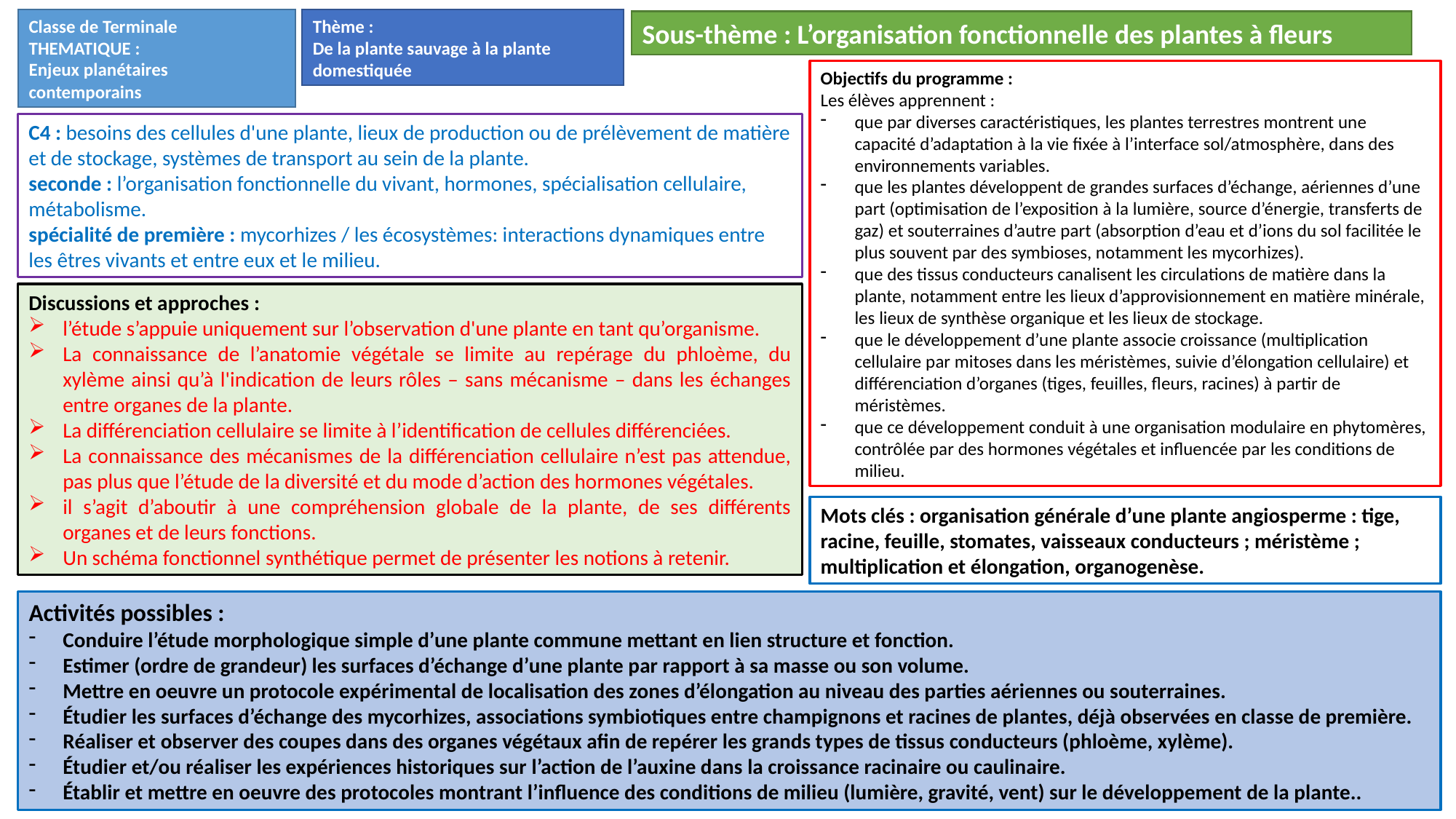

Classe de Terminale
THEMATIQUE :
Enjeux planétaires contemporains
Thème :
De la plante sauvage à la plante domestiquée
Sous-thème : L’organisation fonctionnelle des plantes à fleurs
Objectifs du programme :
Les élèves apprennent :
que par diverses caractéristiques, les plantes terrestres montrent une capacité d’adaptation à la vie fixée à l’interface sol/atmosphère, dans des environnements variables.
que les plantes développent de grandes surfaces d’échange, aériennes d’une part (optimisation de l’exposition à la lumière, source d’énergie, transferts de gaz) et souterraines d’autre part (absorption d’eau et d’ions du sol facilitée le plus souvent par des symbioses, notamment les mycorhizes).
que des tissus conducteurs canalisent les circulations de matière dans la plante, notamment entre les lieux d’approvisionnement en matière minérale, les lieux de synthèse organique et les lieux de stockage.
que le développement d’une plante associe croissance (multiplication cellulaire par mitoses dans les méristèmes, suivie d’élongation cellulaire) et différenciation d’organes (tiges, feuilles, fleurs, racines) à partir de méristèmes.
que ce développement conduit à une organisation modulaire en phytomères, contrôlée par des hormones végétales et influencée par les conditions de milieu.
C4 : besoins des cellules d'une plante, lieux de production ou de prélèvement de matière et de stockage, systèmes de transport au sein de la plante.
seconde : l’organisation fonctionnelle du vivant, hormones, spécialisation cellulaire, métabolisme.
spécialité de première : mycorhizes / les écosystèmes: interactions dynamiques entre les êtres vivants et entre eux et le milieu.
Discussions et approches :
l’étude s’appuie uniquement sur l’observation d'une plante en tant qu’organisme.
La connaissance de l’anatomie végétale se limite au repérage du phloème, du xylème ainsi qu’à l'indication de leurs rôles – sans mécanisme – dans les échanges entre organes de la plante.
La différenciation cellulaire se limite à l’identification de cellules différenciées.
La connaissance des mécanismes de la différenciation cellulaire n’est pas attendue, pas plus que l’étude de la diversité et du mode d’action des hormones végétales.
il s’agit d’aboutir à une compréhension globale de la plante, de ses différents organes et de leurs fonctions.
Un schéma fonctionnel synthétique permet de présenter les notions à retenir.
Mots clés : organisation générale d’une plante angiosperme : tige, racine, feuille, stomates, vaisseaux conducteurs ; méristème ; multiplication et élongation, organogenèse.
Activités possibles :
Conduire l’étude morphologique simple d’une plante commune mettant en lien structure et fonction.
Estimer (ordre de grandeur) les surfaces d’échange d’une plante par rapport à sa masse ou son volume.
Mettre en oeuvre un protocole expérimental de localisation des zones d’élongation au niveau des parties aériennes ou souterraines.
Étudier les surfaces d’échange des mycorhizes, associations symbiotiques entre champignons et racines de plantes, déjà observées en classe de première.
Réaliser et observer des coupes dans des organes végétaux afin de repérer les grands types de tissus conducteurs (phloème, xylème).
Étudier et/ou réaliser les expériences historiques sur l’action de l’auxine dans la croissance racinaire ou caulinaire.
Établir et mettre en oeuvre des protocoles montrant l’influence des conditions de milieu (lumière, gravité, vent) sur le développement de la plante..